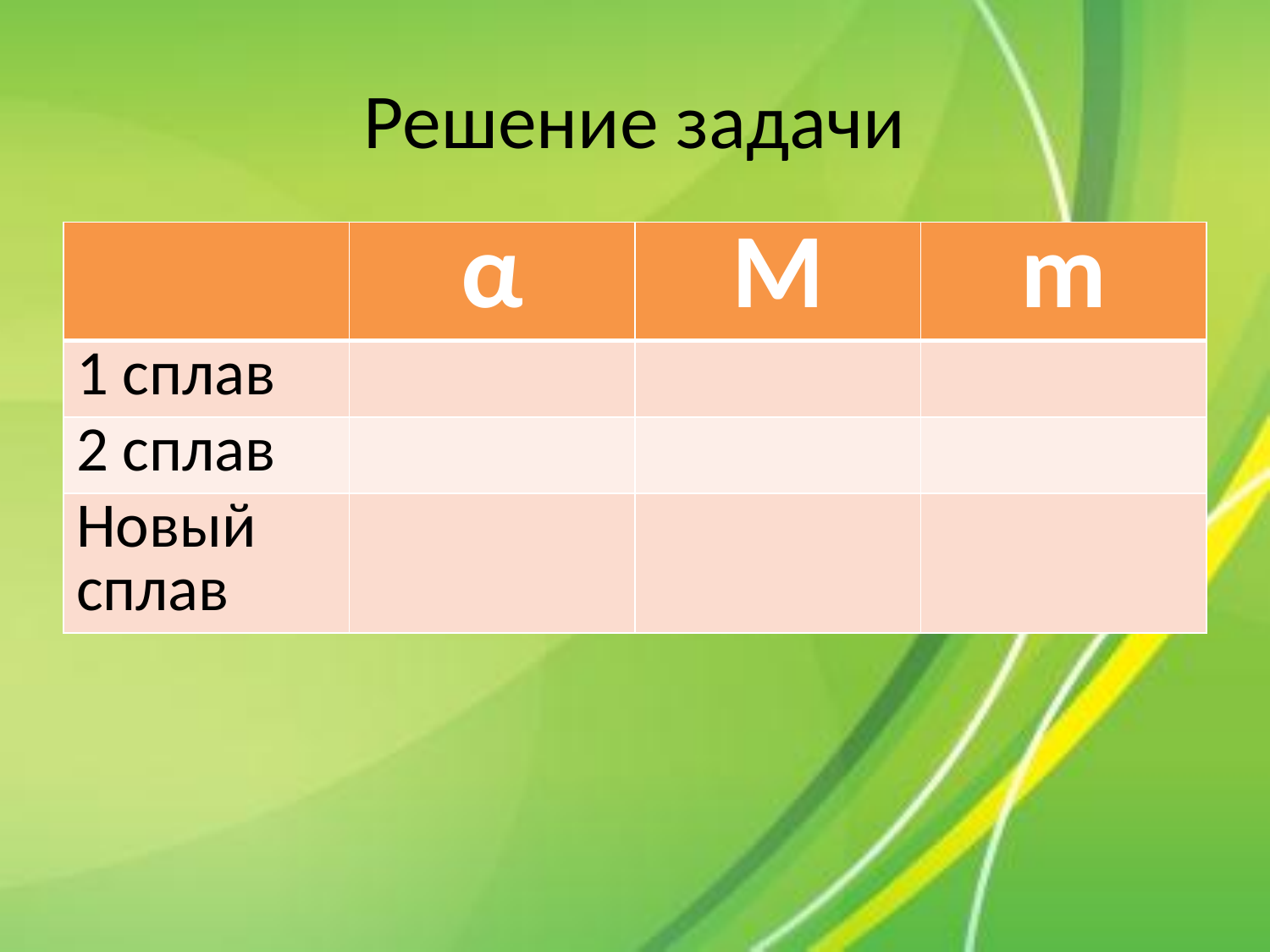

# Решение задачи
|  | α | M | m |
| --- | --- | --- | --- |
| 1 сплав |  |  |  |
| 2 сплав |  |  |  |
| Новый сплав |  |  |  |